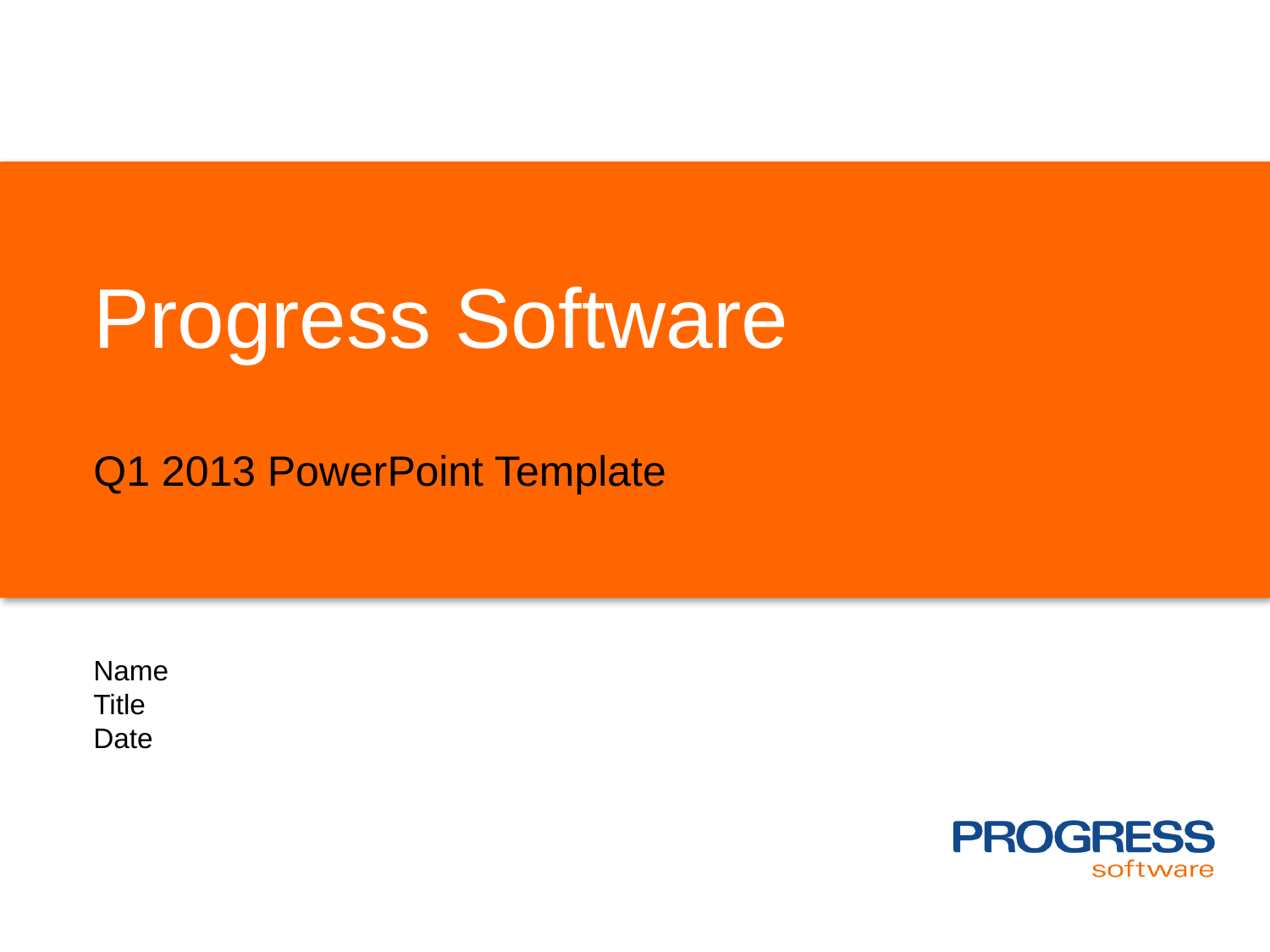

# Progress Software
Q1 2013 PowerPoint Template
Name
Title
Date